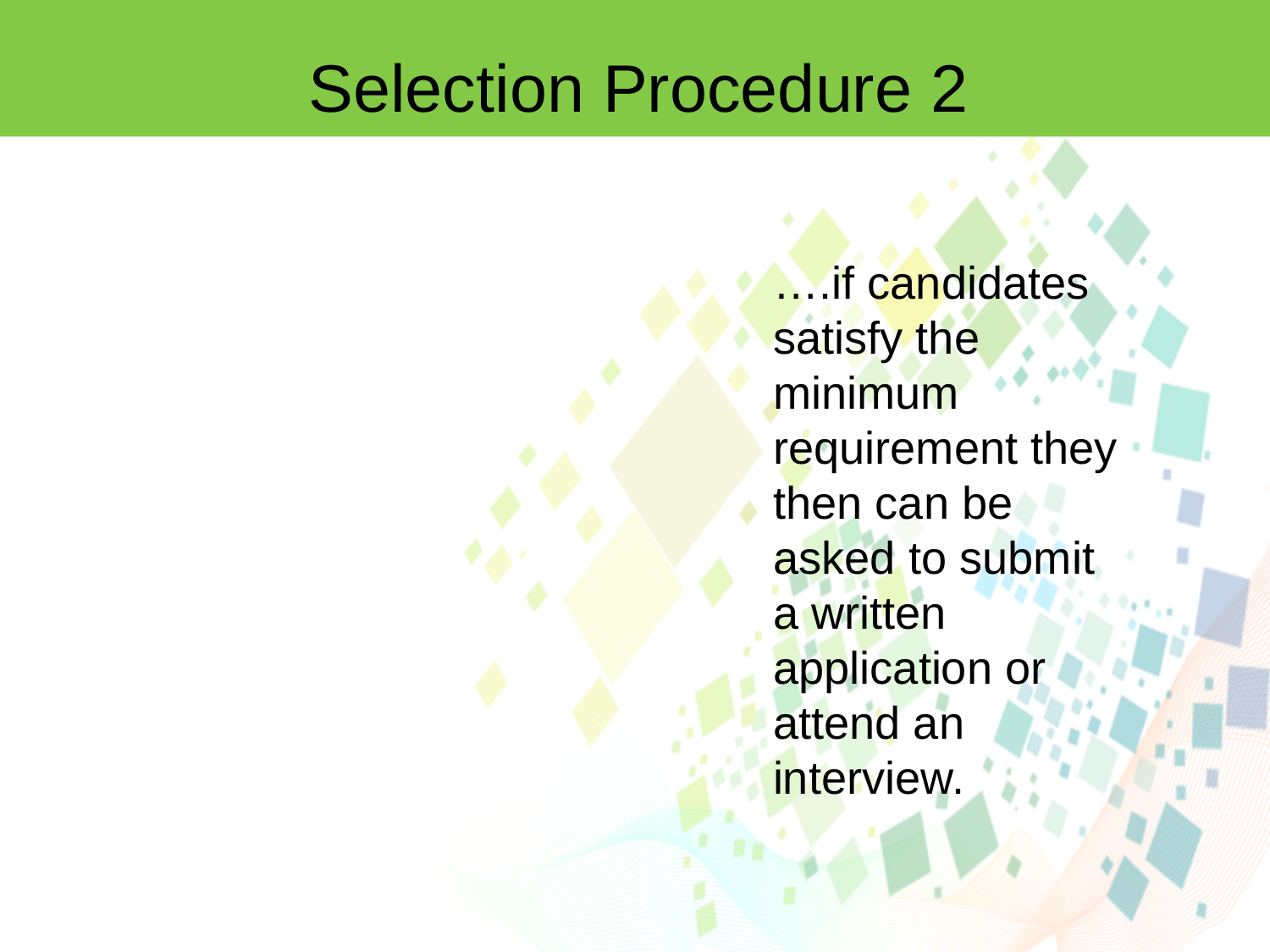

Selection Procedure 2
….if candidates satisfy the minimum requirement they then can be asked to submit a written application or attend an interview.